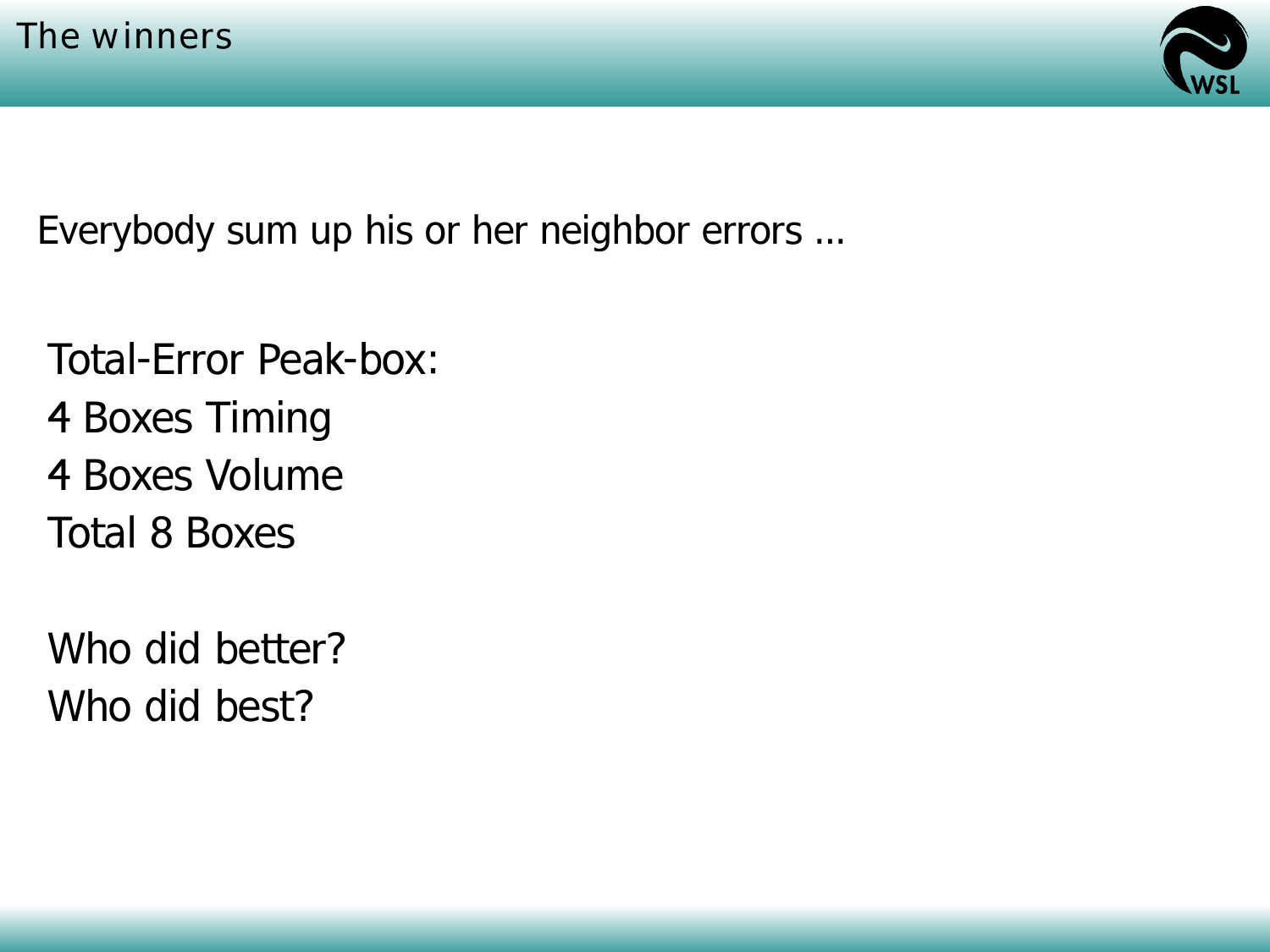

The winners
Everybody sum up his or her neighbor errors …
Total-Error Peak-box:
4 Boxes Timing
4 Boxes Volume
Total 8 Boxes

Who did better?
Who did best?